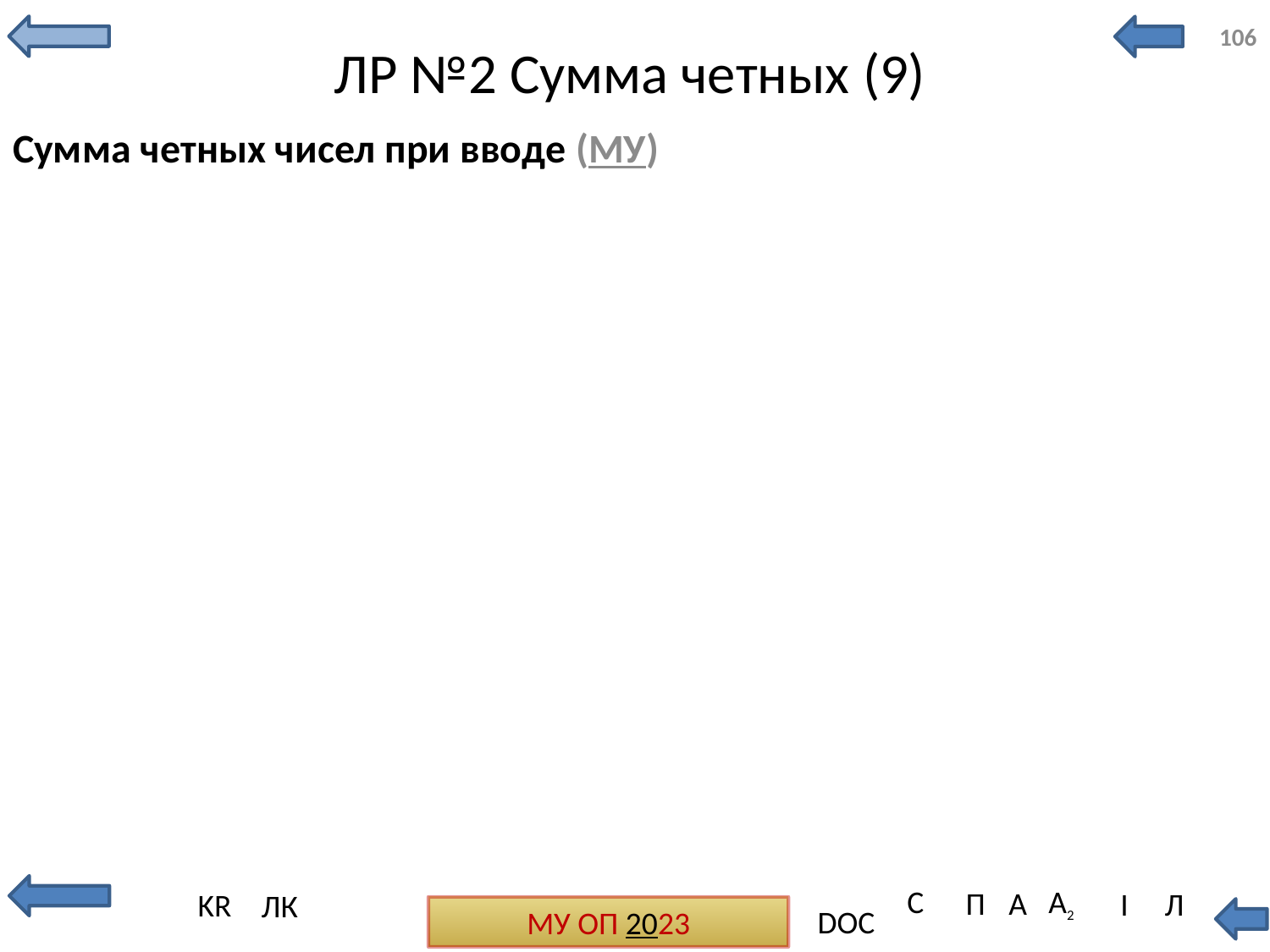

106
# ЛР №2 Сумма четных (9)
Сумма четных чисел при вводе (МУ)